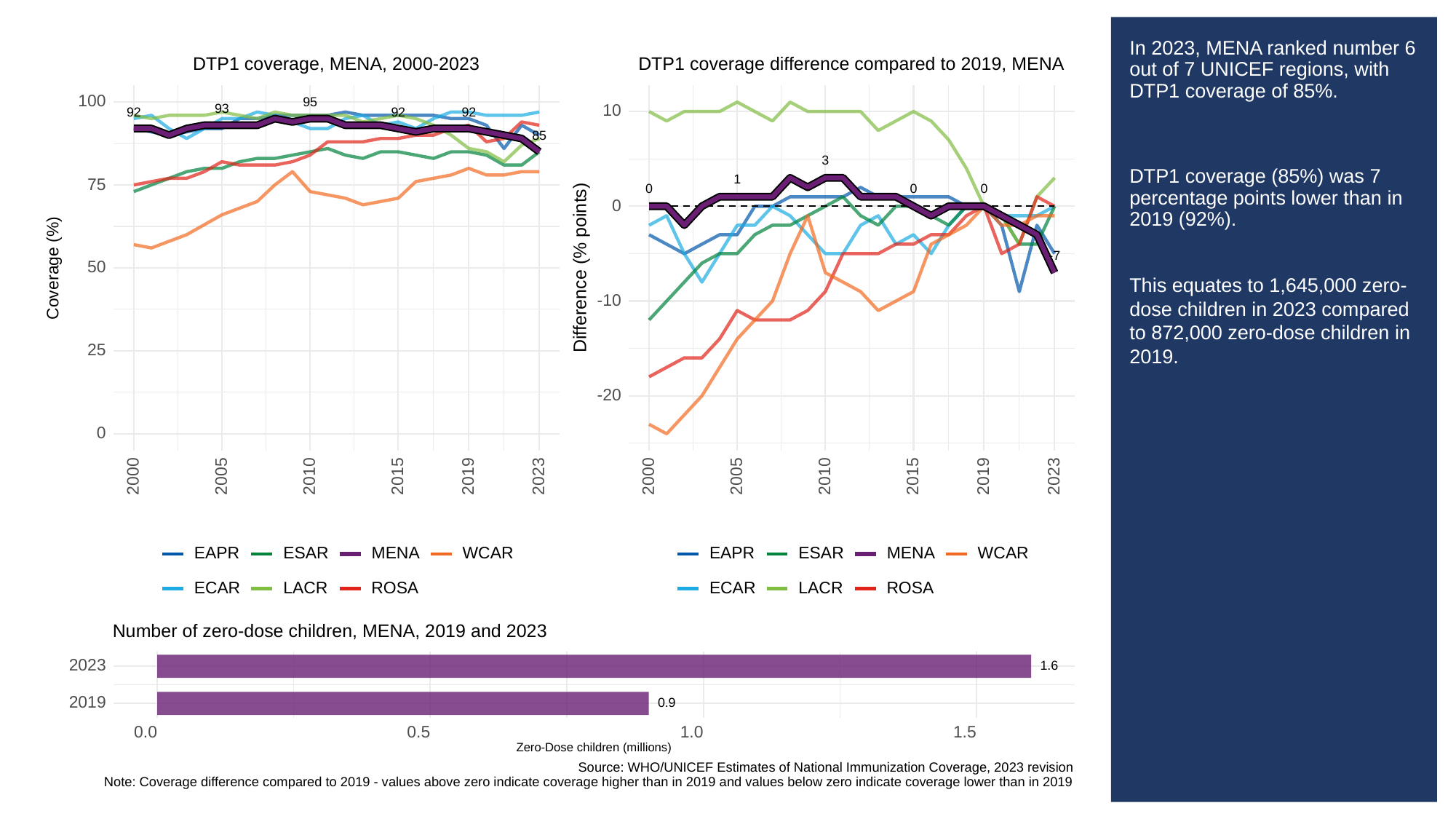

# In 2023, MENA ranked number 6 out of 7 UNICEF regions, with DTP1 coverage of 85%.

DTP1 coverage (85%) was 7 percentage points lower than in 2019 (92%).

This equates to 1,645,000 zero-dose children in 2023 compared to 872,000 zero-dose children in 2019.

DTP1 coverage difference compared to 2019, MENA
DTP1 coverage, MENA, 2000-2023

100
95

93
10
92
92
92

85

3

1

75
0
0
0

0

-7

Difference (% points)
Coverage (%)
50

-10

25

-20

0

2023
2023
2000
2005
2010
2015
2019
2000
2005
2010
2015
2019
ESAR
WCAR
ESAR
WCAR
EAPR
MENA
EAPR
MENA

ROSA
ROSA
ECAR
LACR
ECAR
LACR

Number of zero-dose children, MENA, 2019 and 2023

2023
1.6

2019
0.9

0.0
0.5
1.0
1.5
Zero-Dose children (millions)
Source: WHO/UNICEF Estimates of National Immunization Coverage, 2023 revision
Note: Coverage difference compared to 2019 - values above zero indicate coverage higher than in 2019 and values below zero indicate coverage lower than in 2019